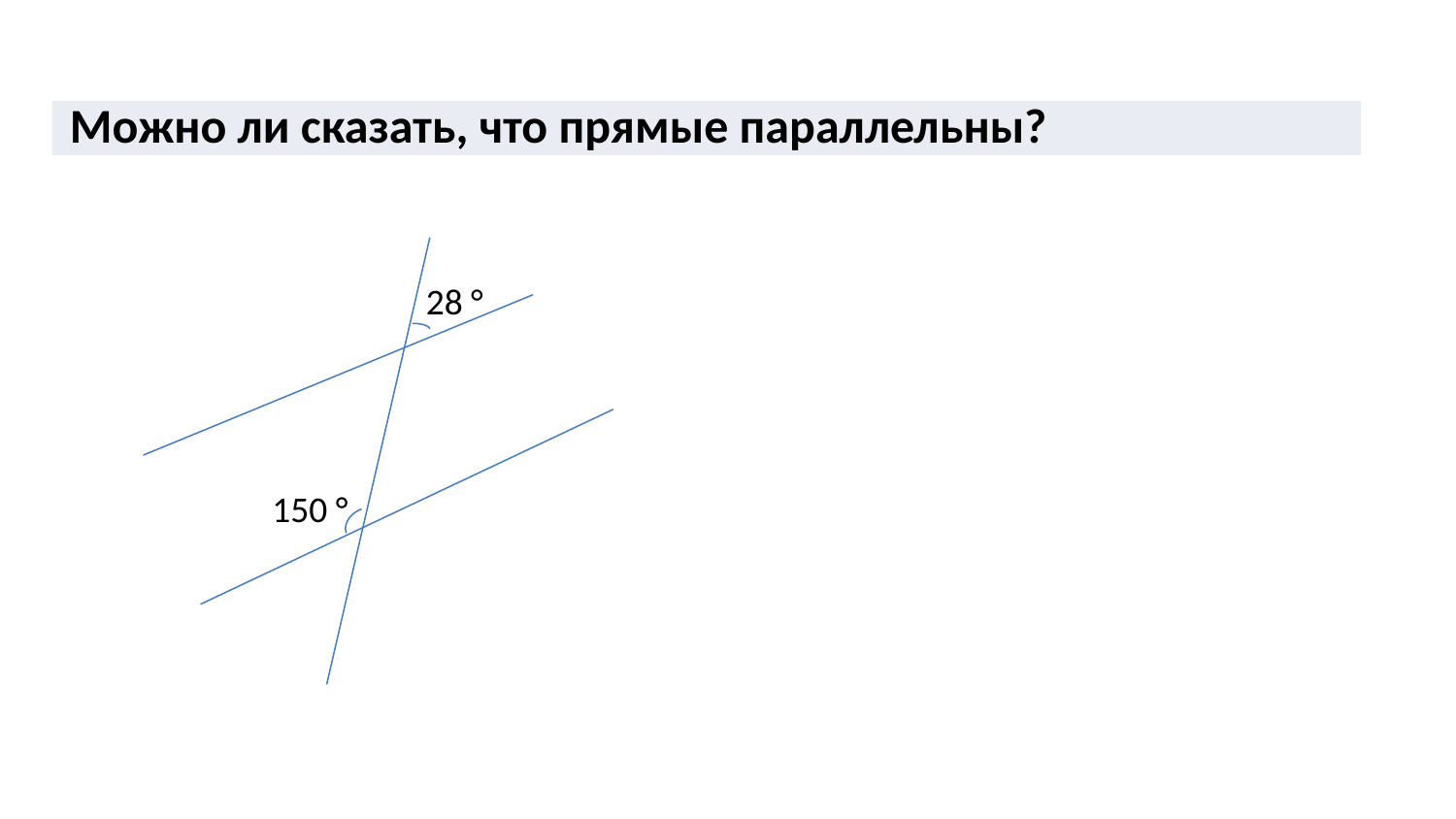

| Можно ли сказать, что прямые параллельны? |
| --- |
28 °

150 °